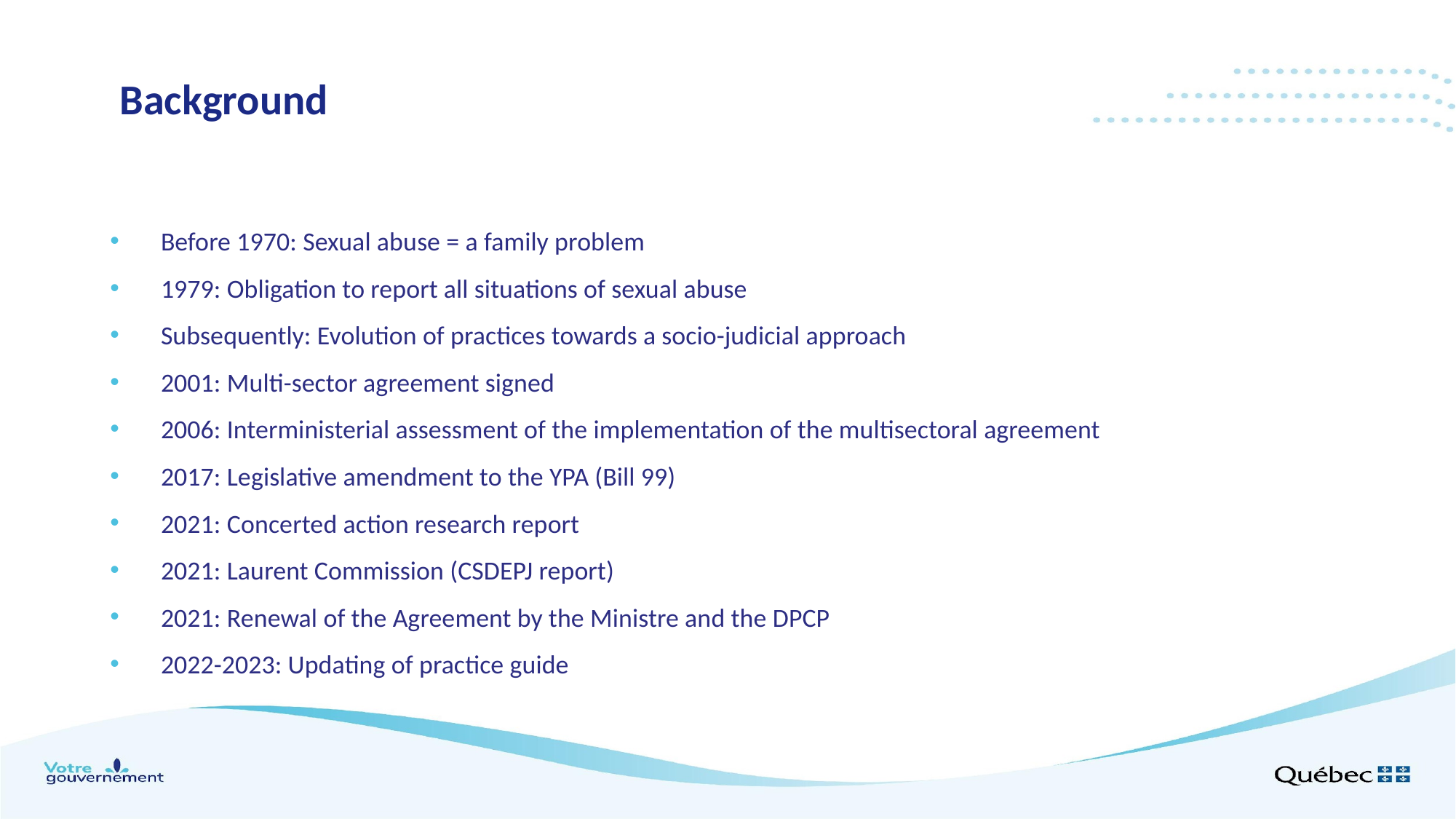

# Background
Before 1970: Sexual abuse = a family problem
1979: Obligation to report all situations of sexual abuse
Subsequently: Evolution of practices towards a socio-judicial approach
2001: Multi-sector agreement signed
2006: Interministerial assessment of the implementation of the multisectoral agreement
2017: Legislative amendment to the YPA (Bill 99)
2021: Concerted action research report
2021: Laurent Commission (CSDEPJ report)
2021: Renewal of the Agreement by the Ministre and the DPCP
2022-2023: Updating of practice guide